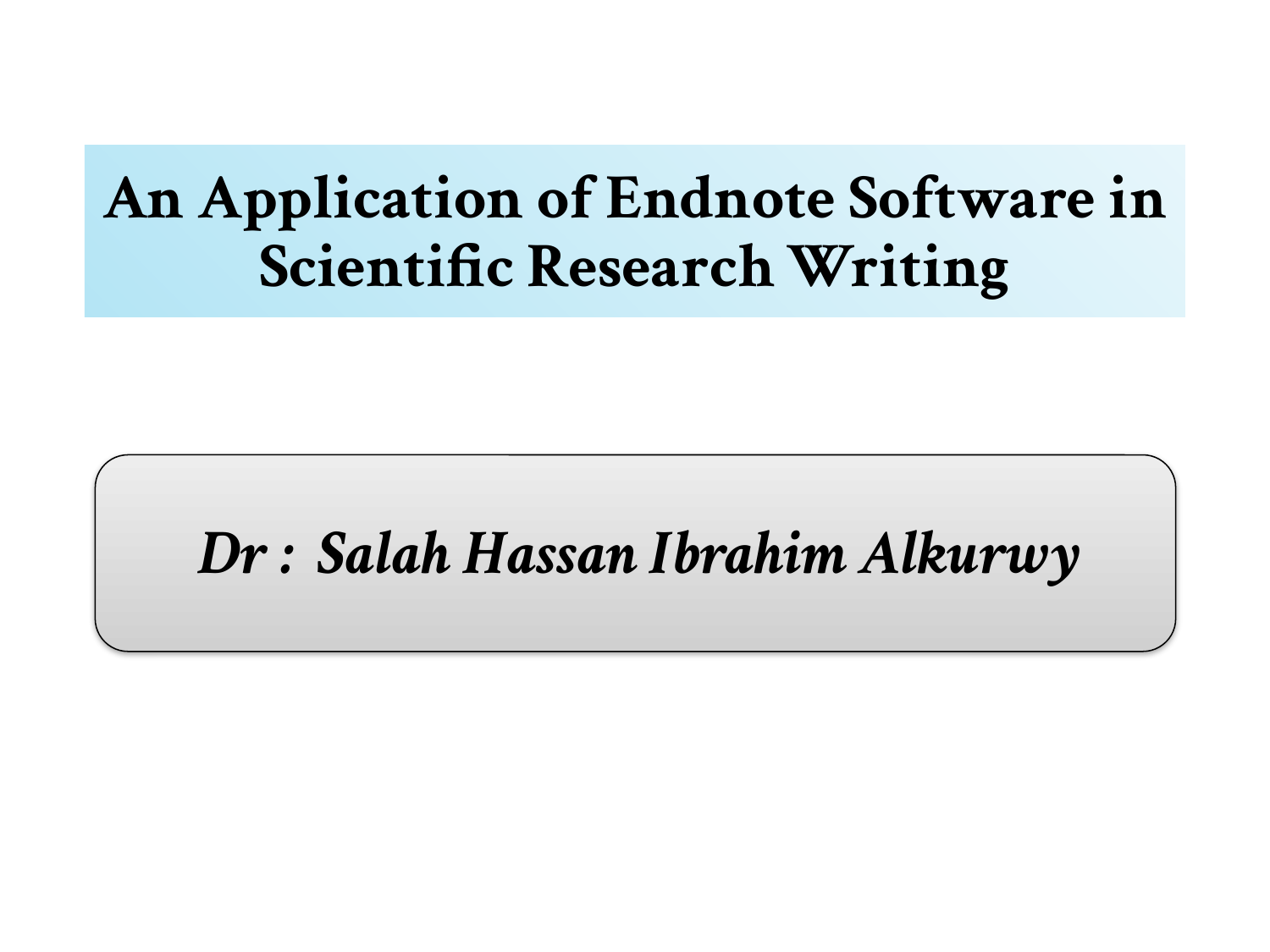

An Application of Endnote Software in Scientific Research Writing
Dr :  Salah Hassan Ibrahim Alkurwy